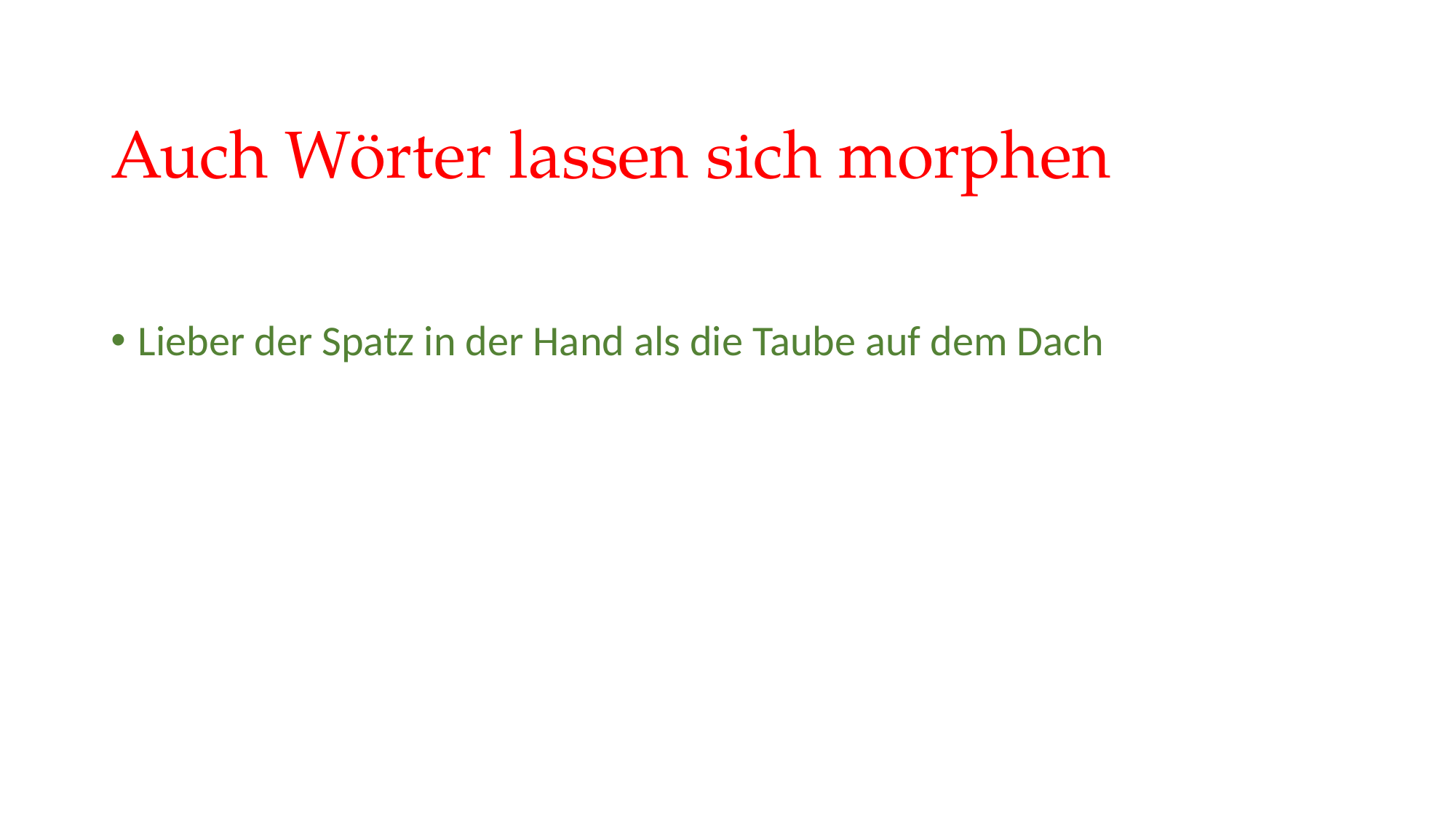

# Auch Wörter lassen sich morphen
Lieber der Spatz in der Hand als die Taube auf dem Dach